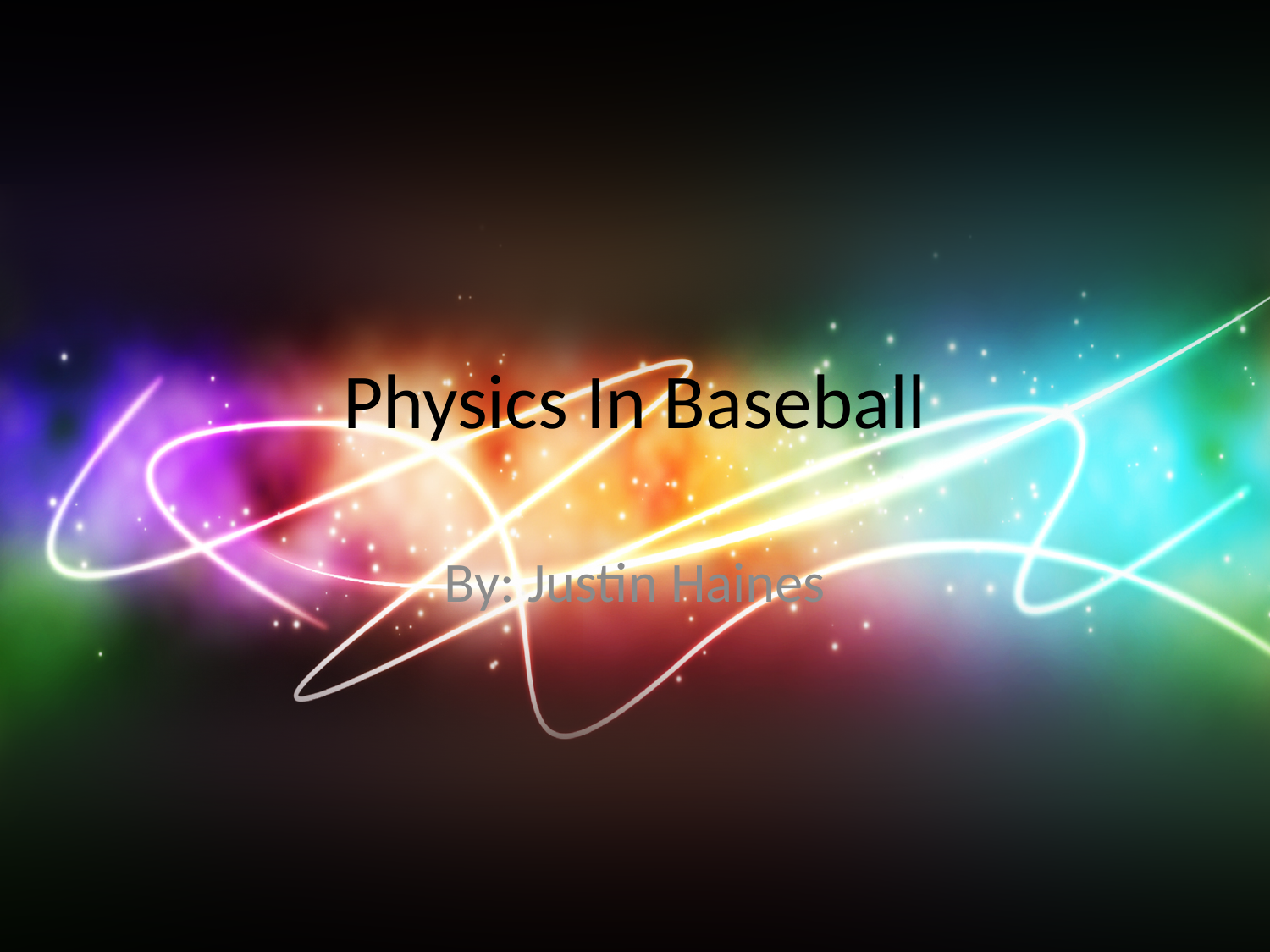

# Physics In Baseball
By: Justin Haines